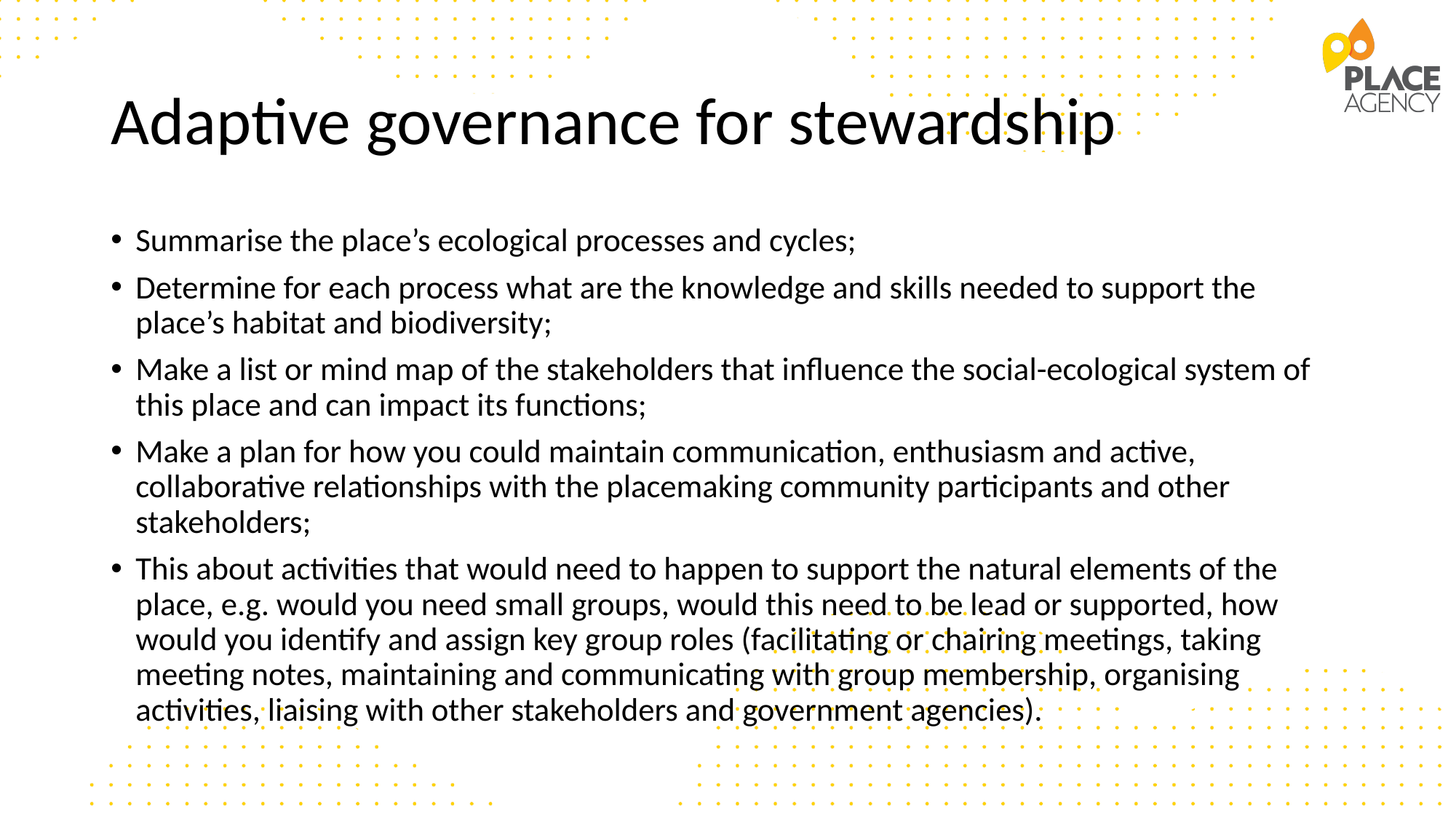

# Adaptive governance for stewardship
Summarise the place’s ecological processes and cycles;
Determine for each process what are the knowledge and skills needed to support the place’s habitat and biodiversity;
Make a list or mind map of the stakeholders that influence the social-ecological system of this place and can impact its functions;
Make a plan for how you could maintain communication, enthusiasm and active, collaborative relationships with the placemaking community participants and other stakeholders;
This about activities that would need to happen to support the natural elements of the place, e.g. would you need small groups, would this need to be lead or supported, how would you identify and assign key group roles (facilitating or chairing meetings, taking meeting notes, maintaining and communicating with group membership, organising activities, liaising with other stakeholders and government agencies).